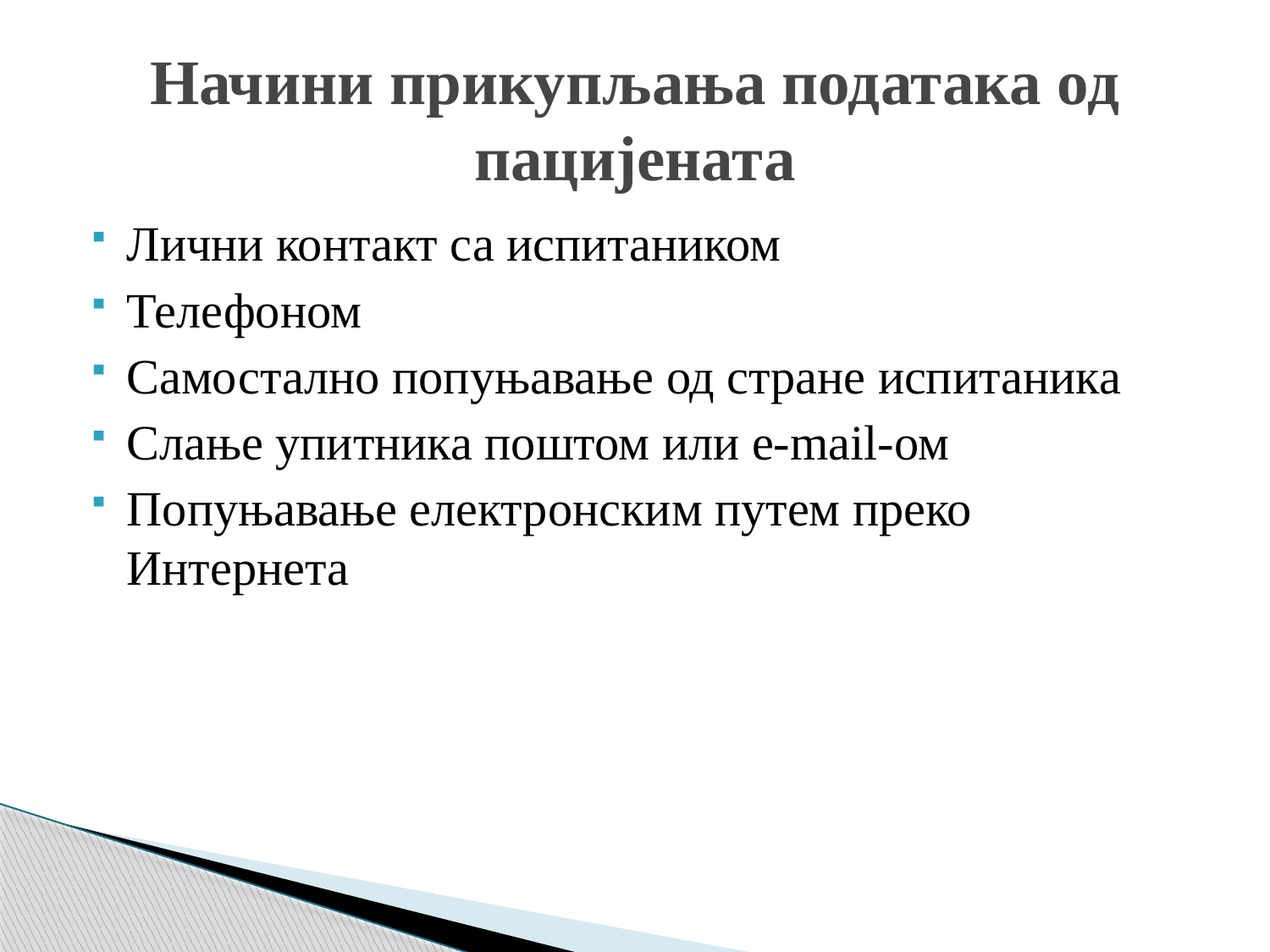

# Начини прикупљања података од пацијената
Лични контакт са испитаником
Телефоном
Самостално попуњавање од стране испитаника
Слање упитника поштом или e-mail-ом
Попуњавање електронским путем преко Интернета